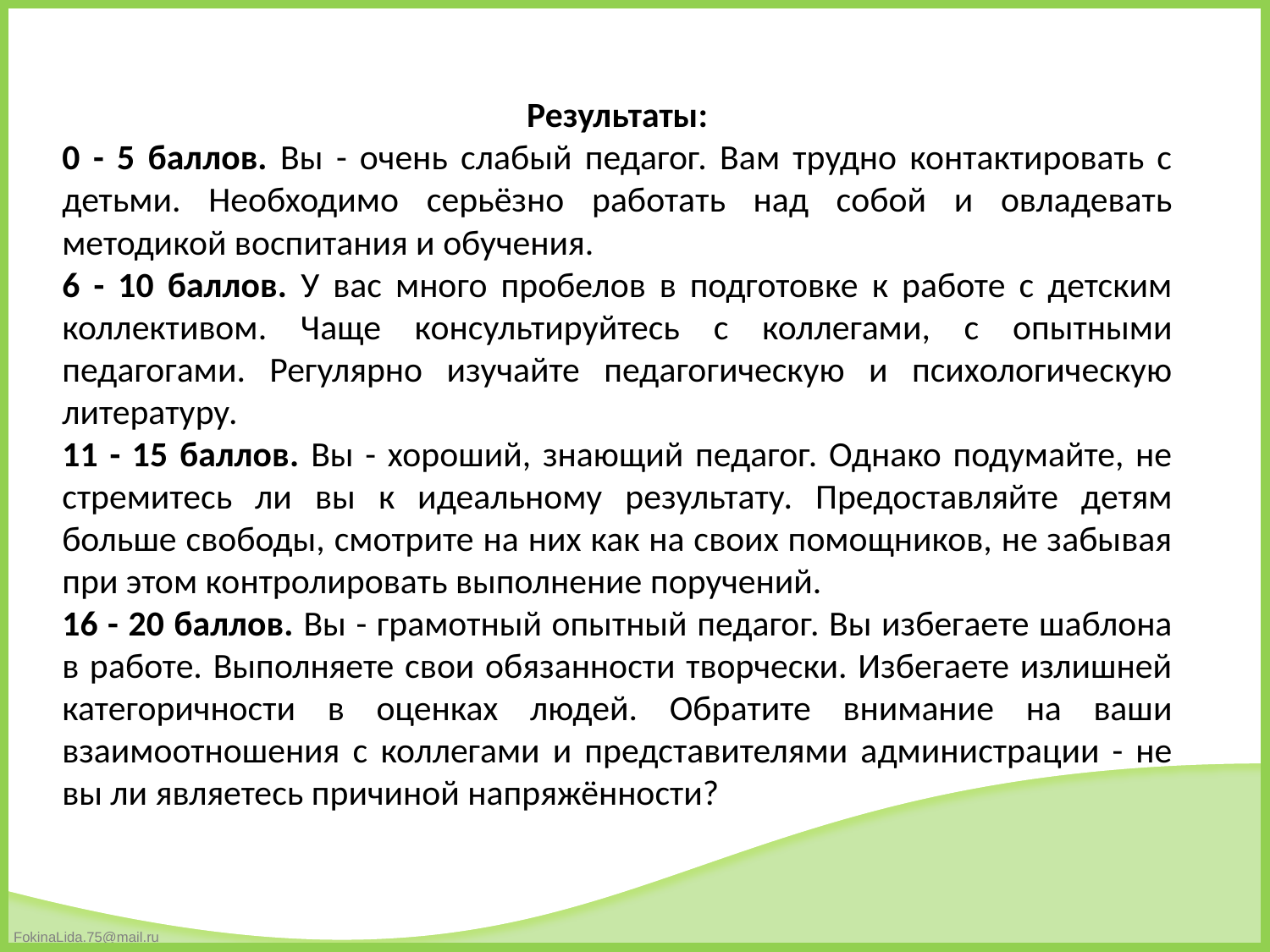

Результаты:
0 - 5 баллов. Вы - очень слабый педагог. Вам трудно контактировать с детьми. Необходимо серьёзно работать над собой и овладевать методикой воспитания и обучения.
6 - 10 баллов. У вас много пробелов в подготовке к работе с детским коллективом. Чаще консультируйтесь с коллегами, с опытными педагогами. Регулярно изучайте педагогическую и психологическую литературу.
11 - 15 баллов. Вы - хороший, знающий педагог. Однако подумайте, не стремитесь ли вы к идеальному результату. Предоставляйте детям больше свободы, смотрите на них как на своих помощников, не забывая при этом контролировать выполнение поручений.
16 - 20 баллов. Вы - грамотный опытный педагог. Вы избегаете шаблона в работе. Выполняете свои обязанности творчески. Избегаете излишней категоричности в оценках людей. Обратите внимание на ваши взаимоотношения с коллегами и представителями администрации - не вы ли являетесь причиной напряжённости?